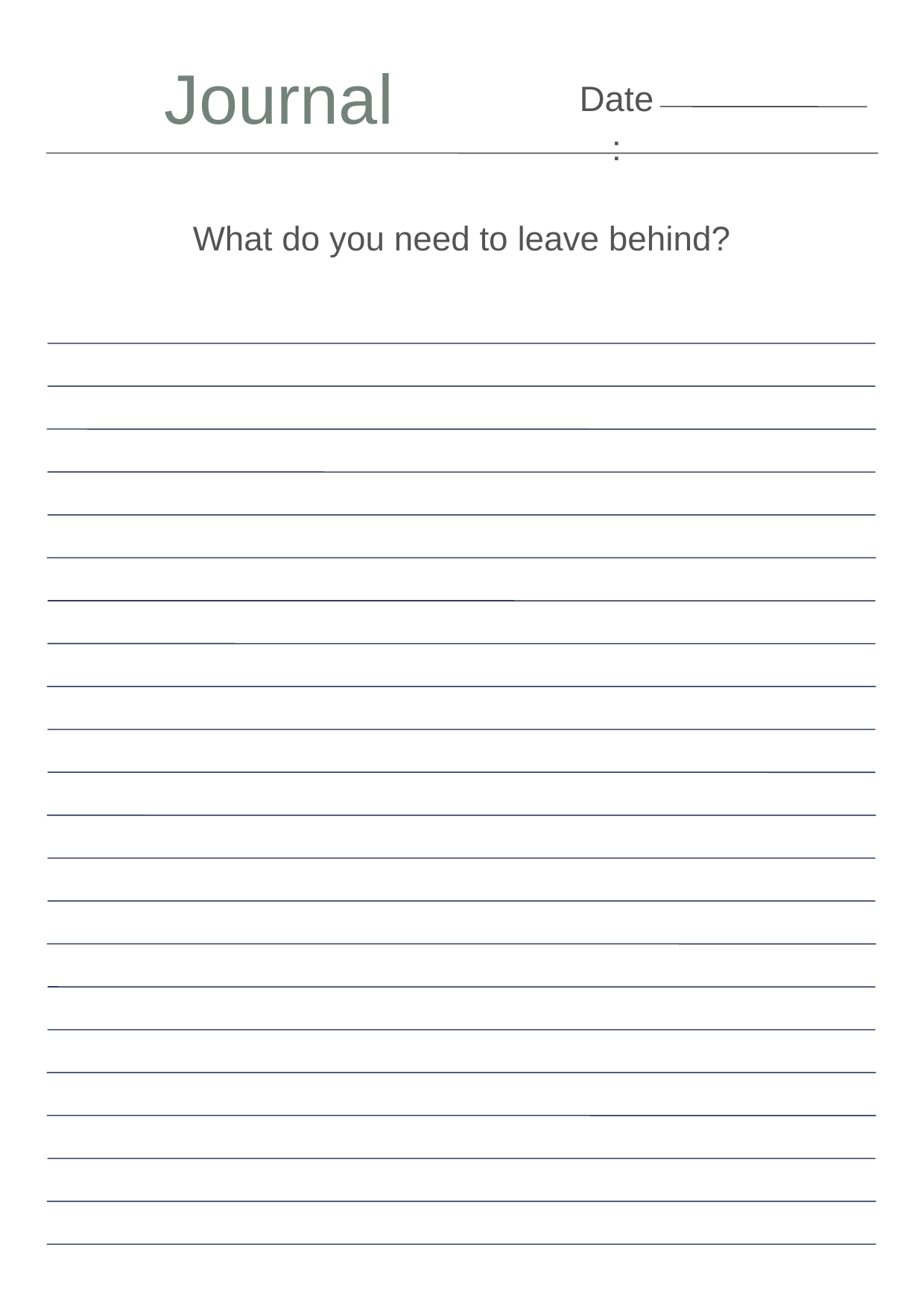

Journal
Date:

What do you need to leave behind?